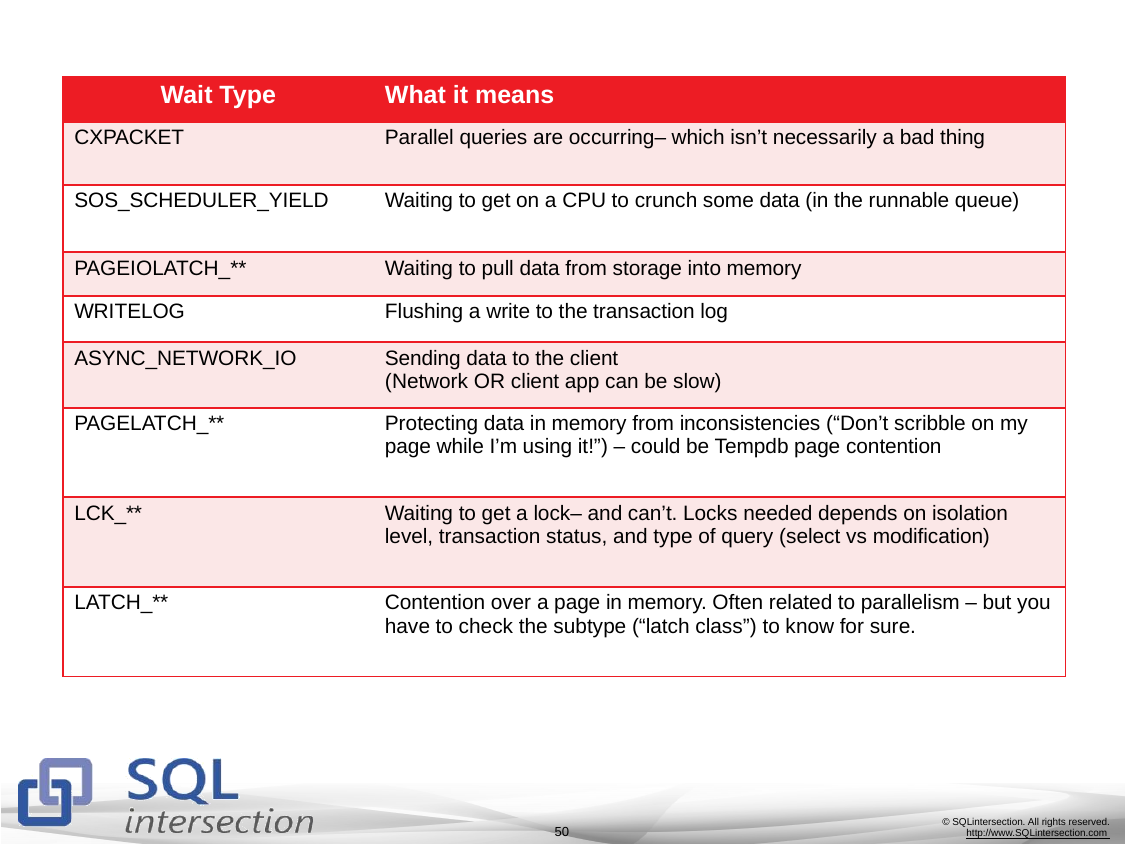

| Wait Type | What it means |
| --- | --- |
| CXPACKET | Parallel queries are occurring– which isn’t necessarily a bad thing |
| SOS\_SCHEDULER\_YIELD | Waiting to get on a CPU to crunch some data (in the runnable queue) |
| PAGEIOLATCH\_\*\* | Waiting to pull data from storage into memory |
| WRITELOG | Flushing a write to the transaction log |
| ASYNC\_NETWORK\_IO | Sending data to the client (Network OR client app can be slow) |
| PAGELATCH\_\*\* | Protecting data in memory from inconsistencies (“Don’t scribble on my page while I’m using it!”) – could be Tempdb page contention |
| LCK\_\*\* | Waiting to get a lock– and can’t. Locks needed depends on isolation level, transaction status, and type of query (select vs modification) |
| LATCH\_\*\* | Contention over a page in memory. Often related to parallelism – but you have to check the subtype (“latch class”) to know for sure. |